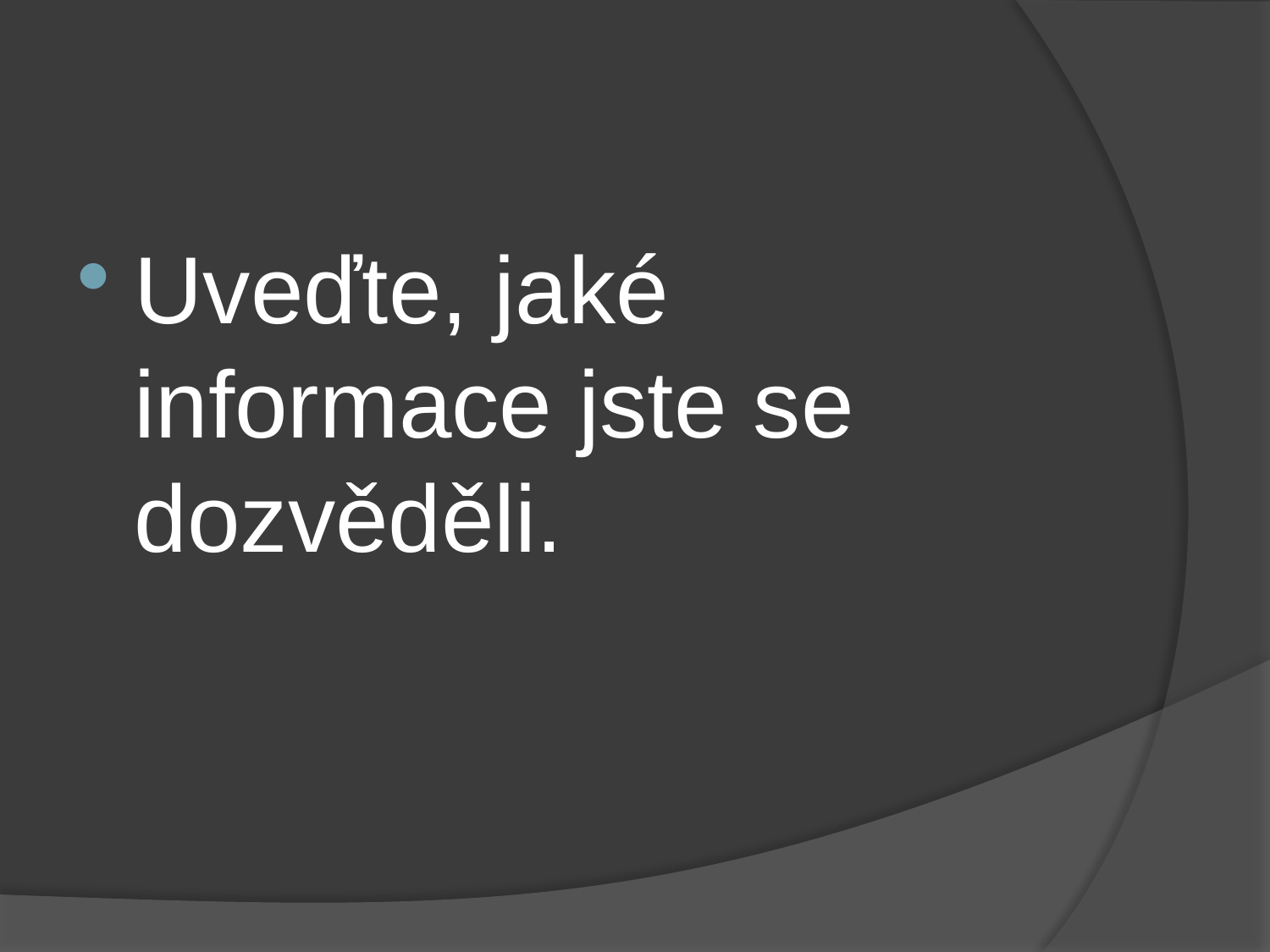

#
Uveďte, jaké informace jste se dozvěděli.